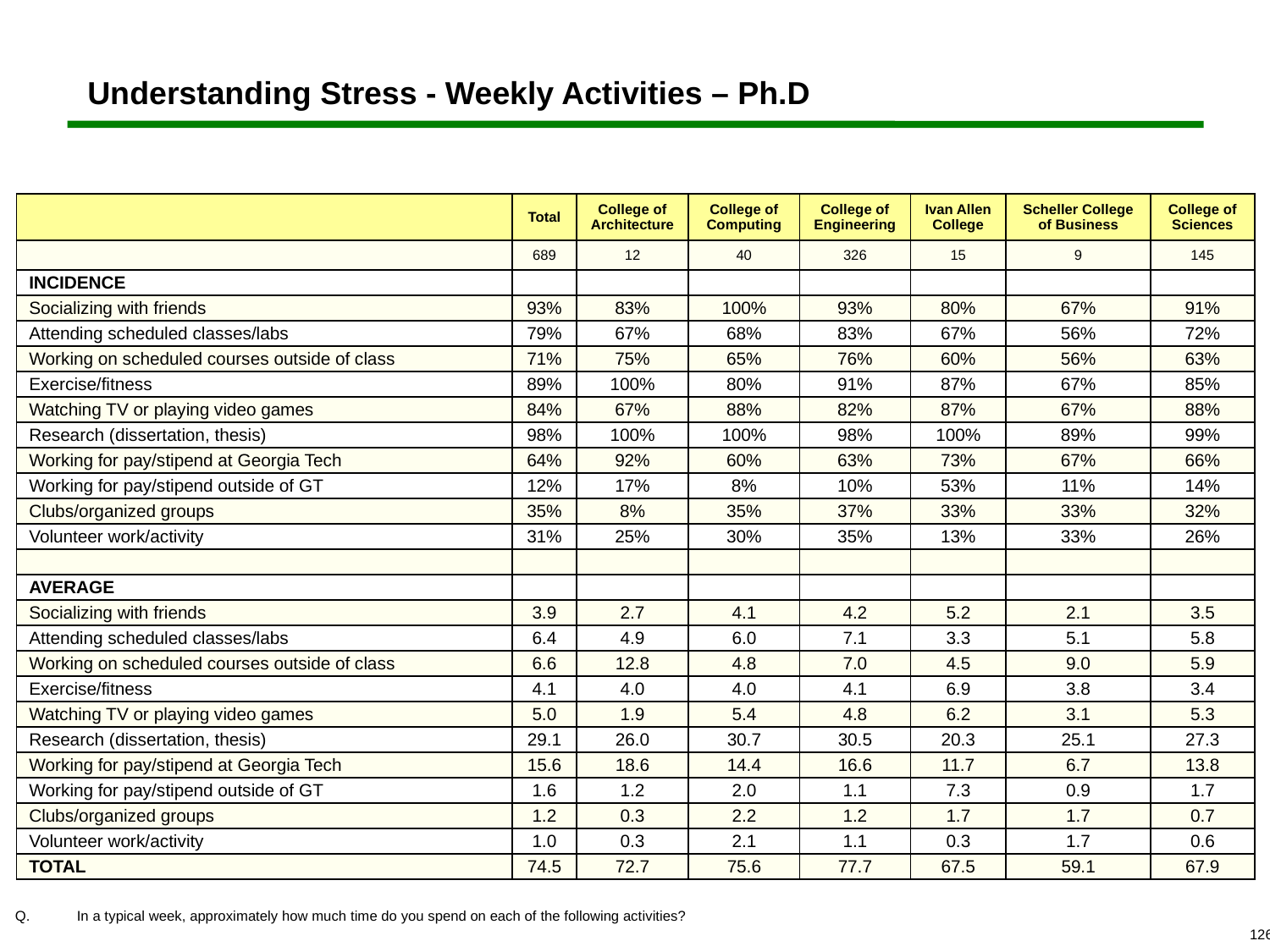

# Understanding Stress - Weekly Activities – Ph.D
|  | Total | College of Architecture | College of Computing | College of Engineering | Ivan Allen College | Scheller College of Business | College of Sciences |
| --- | --- | --- | --- | --- | --- | --- | --- |
|  | 689 | 12 | 40 | 326 | 15 | 9 | 145 |
| INCIDENCE |  |  |  |  |  |  |  |
| Socializing with friends | 93% | 83% | 100% | 93% | 80% | 67% | 91% |
| Attending scheduled classes/labs | 79% | 67% | 68% | 83% | 67% | 56% | 72% |
| Working on scheduled courses outside of class | 71% | 75% | 65% | 76% | 60% | 56% | 63% |
| Exercise/fitness | 89% | 100% | 80% | 91% | 87% | 67% | 85% |
| Watching TV or playing video games | 84% | 67% | 88% | 82% | 87% | 67% | 88% |
| Research (dissertation, thesis) | 98% | 100% | 100% | 98% | 100% | 89% | 99% |
| Working for pay/stipend at Georgia Tech | 64% | 92% | 60% | 63% | 73% | 67% | 66% |
| Working for pay/stipend outside of GT | 12% | 17% | 8% | 10% | 53% | 11% | 14% |
| Clubs/organized groups | 35% | 8% | 35% | 37% | 33% | 33% | 32% |
| Volunteer work/activity | 31% | 25% | 30% | 35% | 13% | 33% | 26% |
|  |  |  |  |  |  |  |  |
| AVERAGE |  |  |  |  |  |  |  |
| Socializing with friends | 3.9 | 2.7 | 4.1 | 4.2 | 5.2 | 2.1 | 3.5 |
| Attending scheduled classes/labs | 6.4 | 4.9 | 6.0 | 7.1 | 3.3 | 5.1 | 5.8 |
| Working on scheduled courses outside of class | 6.6 | 12.8 | 4.8 | 7.0 | 4.5 | 9.0 | 5.9 |
| Exercise/fitness | 4.1 | 4.0 | 4.0 | 4.1 | 6.9 | 3.8 | 3.4 |
| Watching TV or playing video games | 5.0 | 1.9 | 5.4 | 4.8 | 6.2 | 3.1 | 5.3 |
| Research (dissertation, thesis) | 29.1 | 26.0 | 30.7 | 30.5 | 20.3 | 25.1 | 27.3 |
| Working for pay/stipend at Georgia Tech | 15.6 | 18.6 | 14.4 | 16.6 | 11.7 | 6.7 | 13.8 |
| Working for pay/stipend outside of GT | 1.6 | 1.2 | 2.0 | 1.1 | 7.3 | 0.9 | 1.7 |
| Clubs/organized groups | 1.2 | 0.3 | 2.2 | 1.2 | 1.7 | 1.7 | 0.7 |
| Volunteer work/activity | 1.0 | 0.3 | 2.1 | 1.1 | 0.3 | 1.7 | 0.6 |
| TOTAL | 74.5 | 72.7 | 75.6 | 77.7 | 67.5 | 59.1 | 67.9 |
 	In a typical week, approximately how much time do you spend on each of the following activities?